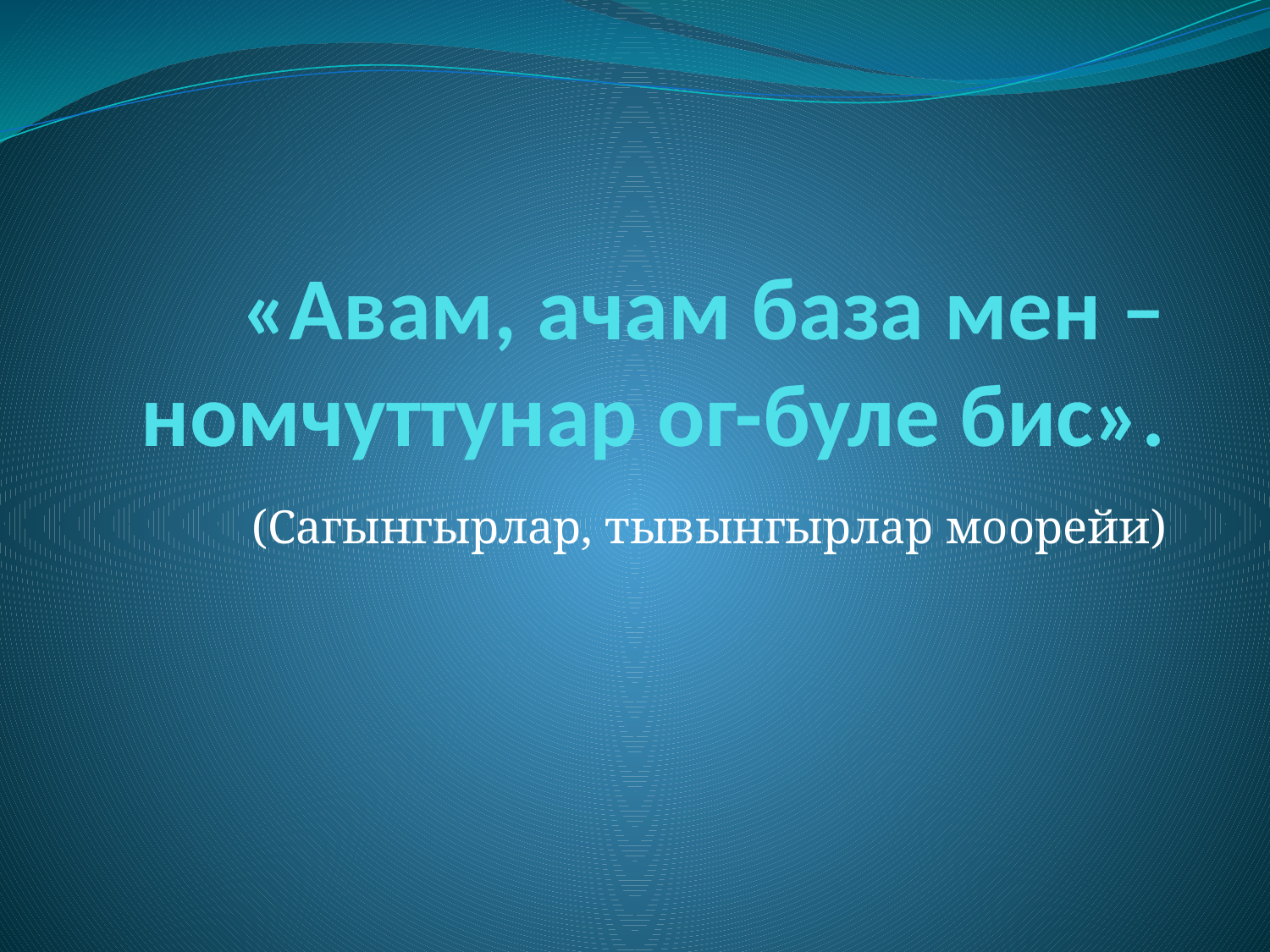

# «Авам, ачам база мен – номчуттунар ог-буле бис».
(Сагынгырлар, тывынгырлар моорейи)